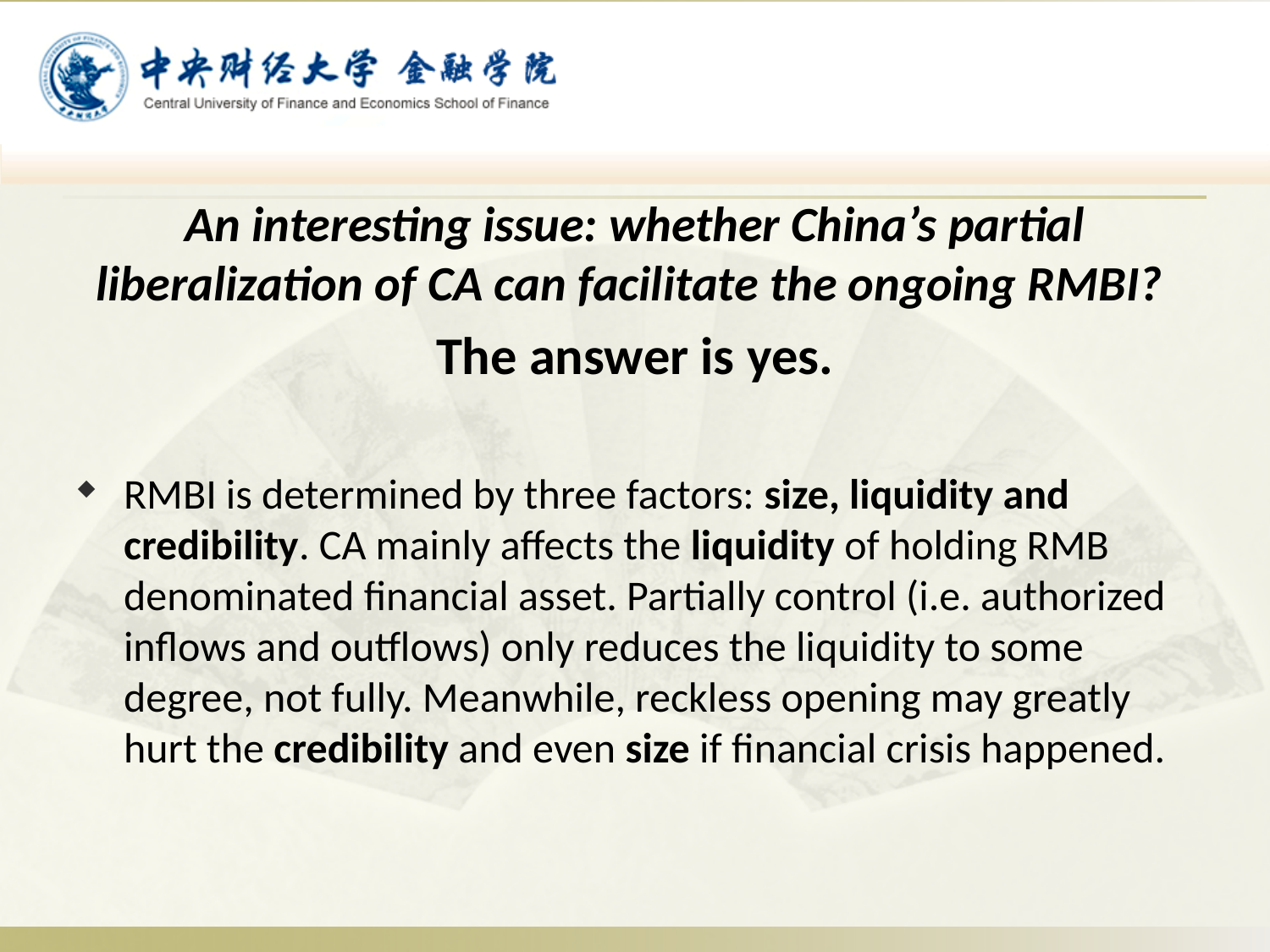

An interesting issue: whether China’s partial liberalization of CA can facilitate the ongoing RMBI?
The answer is yes.

RMBI is determined by three factors: size, liquidity and credibility. CA mainly affects the liquidity of holding RMB denominated financial asset. Partially control (i.e. authorized inflows and outflows) only reduces the liquidity to some degree, not fully. Meanwhile, reckless opening may greatly hurt the credibility and even size if financial crisis happened.